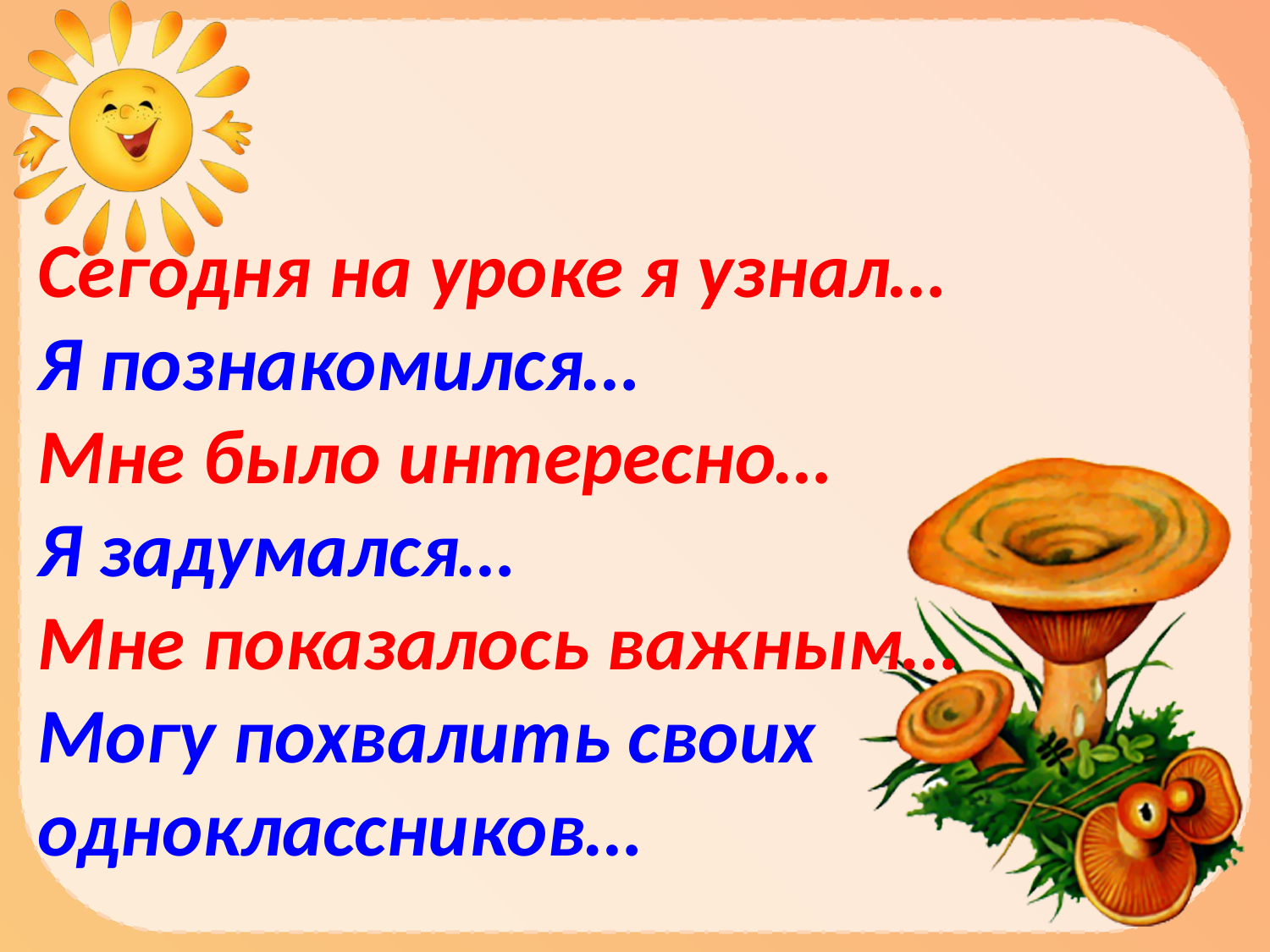

# Сегодня на уроке я узнал… Я познакомился… Мне было интересно… Я задумался… Мне показалось важным… Могу похвалить своих одноклассников…